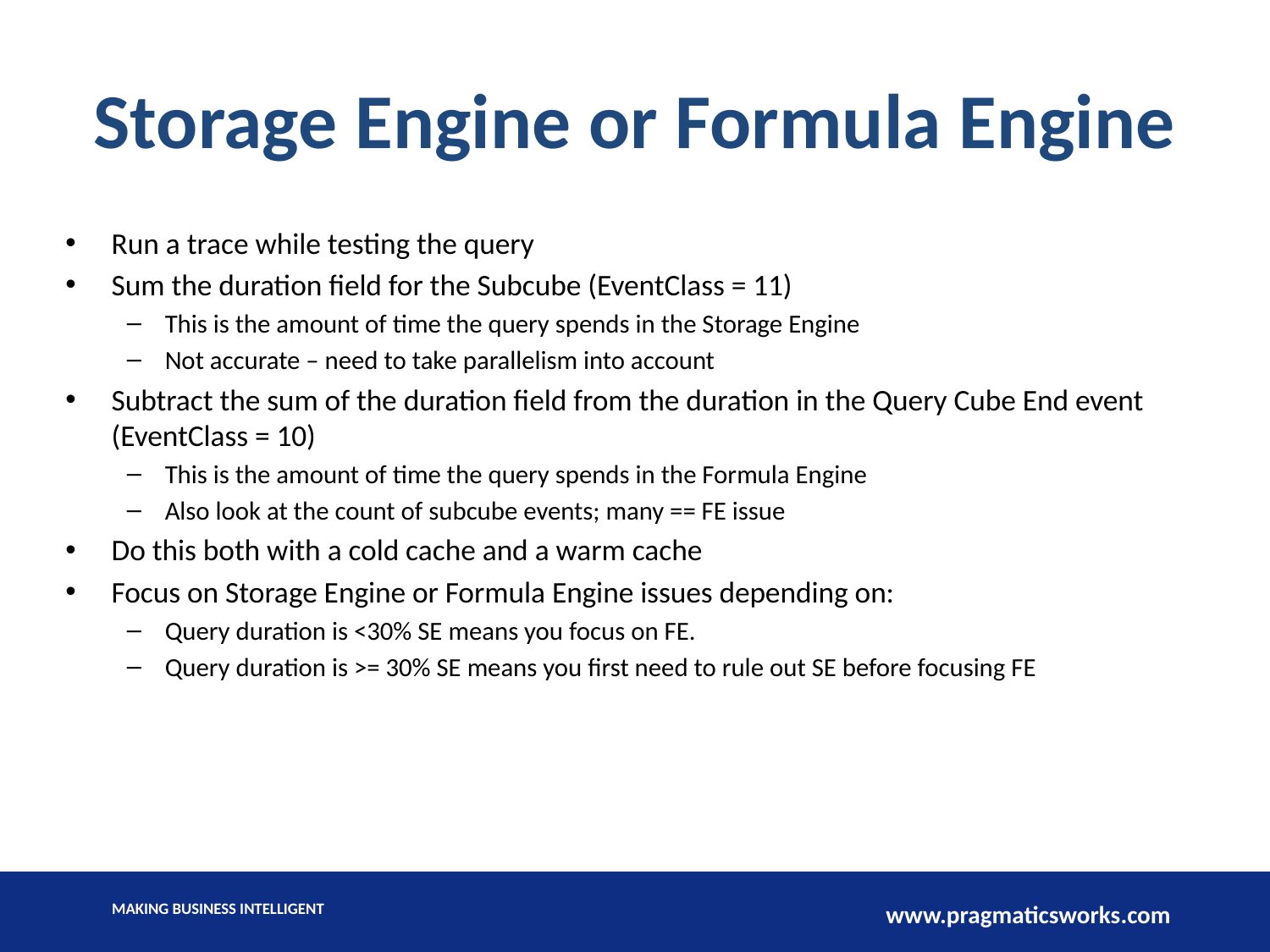

# Storage Engine or Formula Engine
Run a trace while testing the query
Sum the duration field for the Subcube (EventClass = 11)
This is the amount of time the query spends in the Storage Engine
Not accurate – need to take parallelism into account
Subtract the sum of the duration field from the duration in the Query Cube End event (EventClass = 10)
This is the amount of time the query spends in the Formula Engine
Also look at the count of subcube events; many == FE issue
Do this both with a cold cache and a warm cache
Focus on Storage Engine or Formula Engine issues depending on:
Query duration is <30% SE means you focus on FE.
Query duration is >= 30% SE means you first need to rule out SE before focusing FE

Making Business Intelligent
www.pragmaticsworks.com